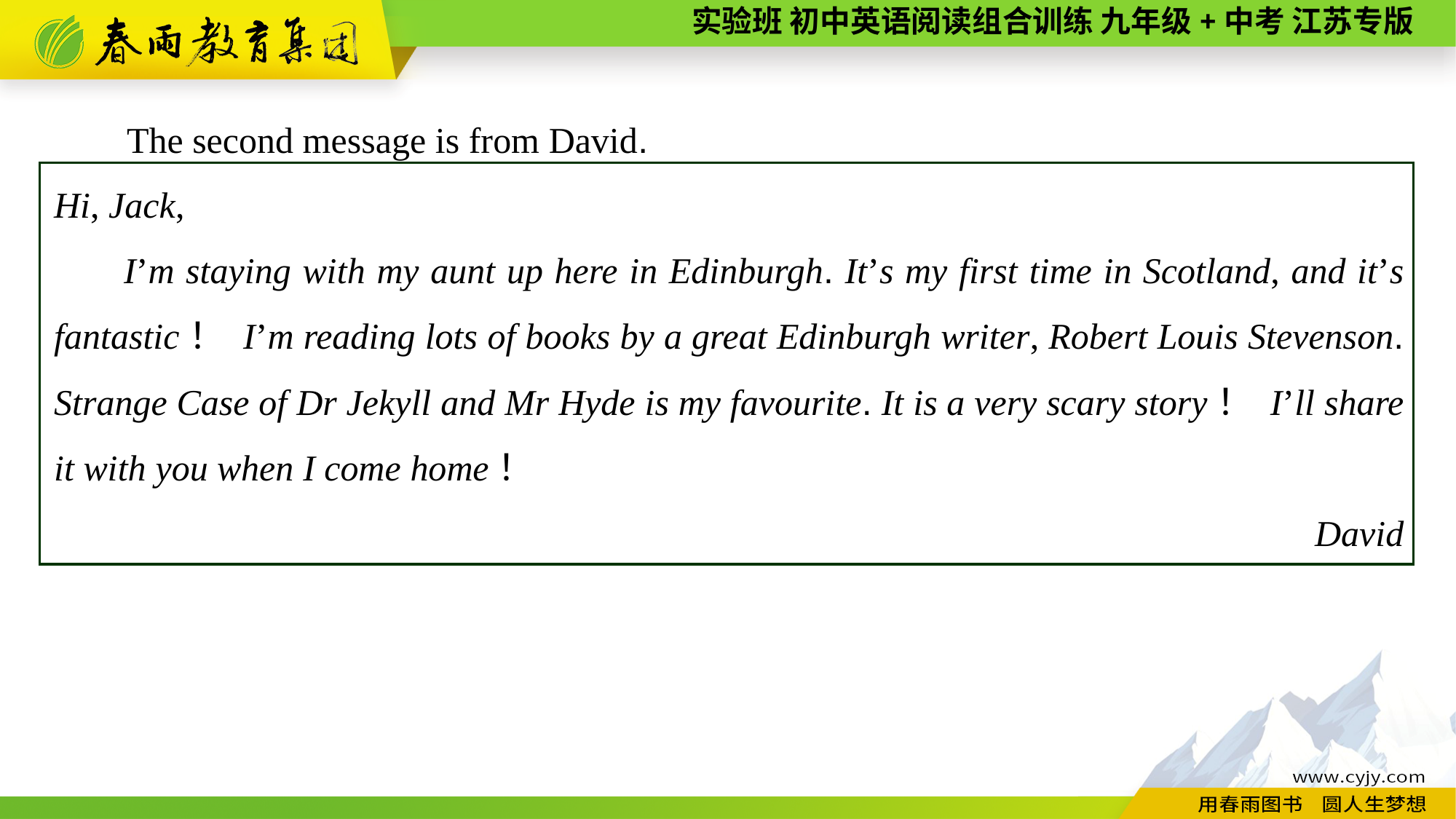

The second message is from David.
Hi, Jack,
I’m staying with my aunt up here in Edinburgh. It’s my first time in Scotland, and it’s fantastic！ I’m reading lots of books by a great Edinburgh writer, Robert Louis Stevenson. Strange Case of Dr Jekyll and Mr Hyde is my favourite. It is a very scary story！ I’ll share it with you when I come home！
David